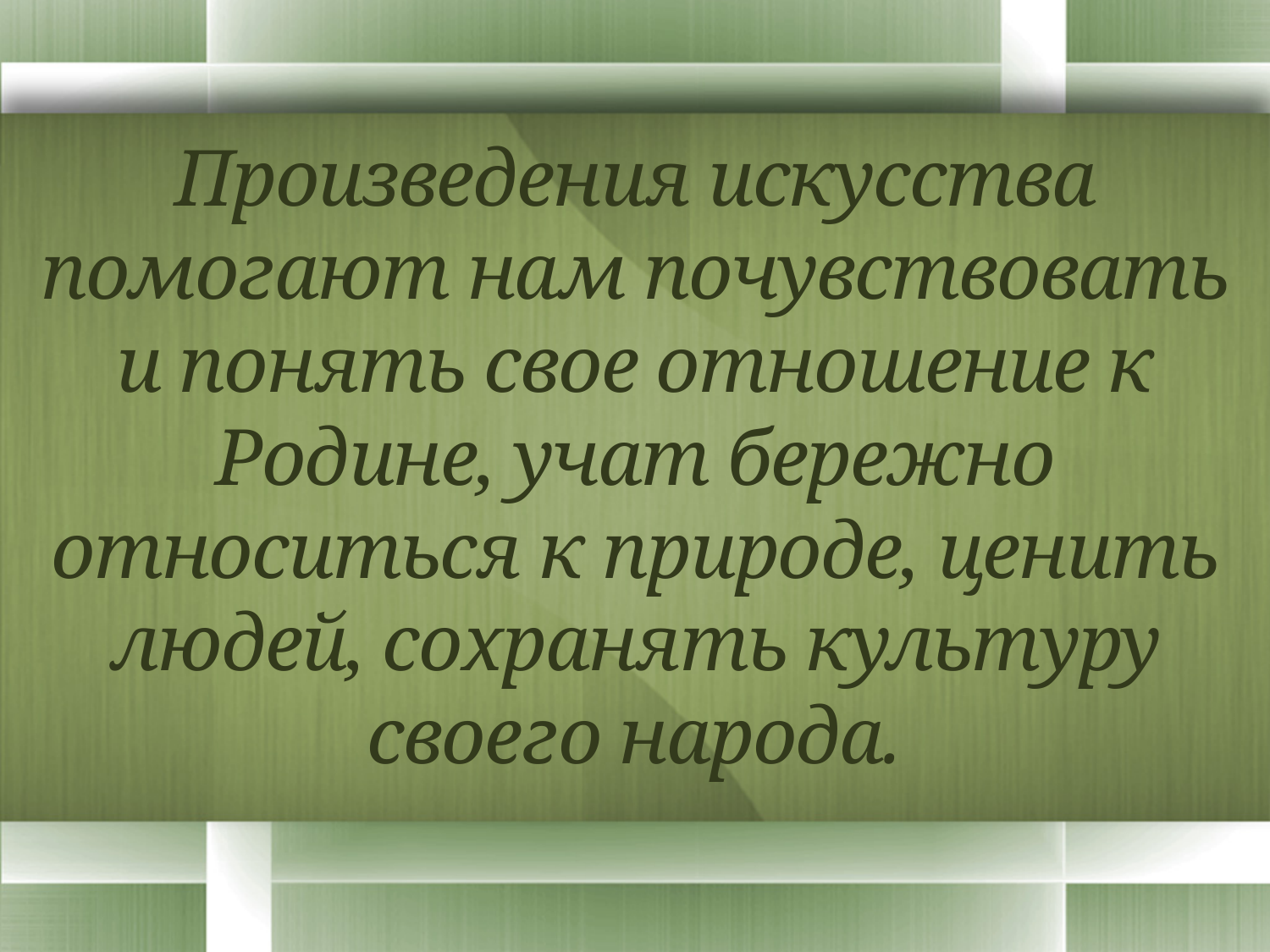

# Произведения искусства помогают нам почувствовать и понять свое отношение к Родине, учат бережно относиться к природе, ценить людей, сохранять культуру своего народа.